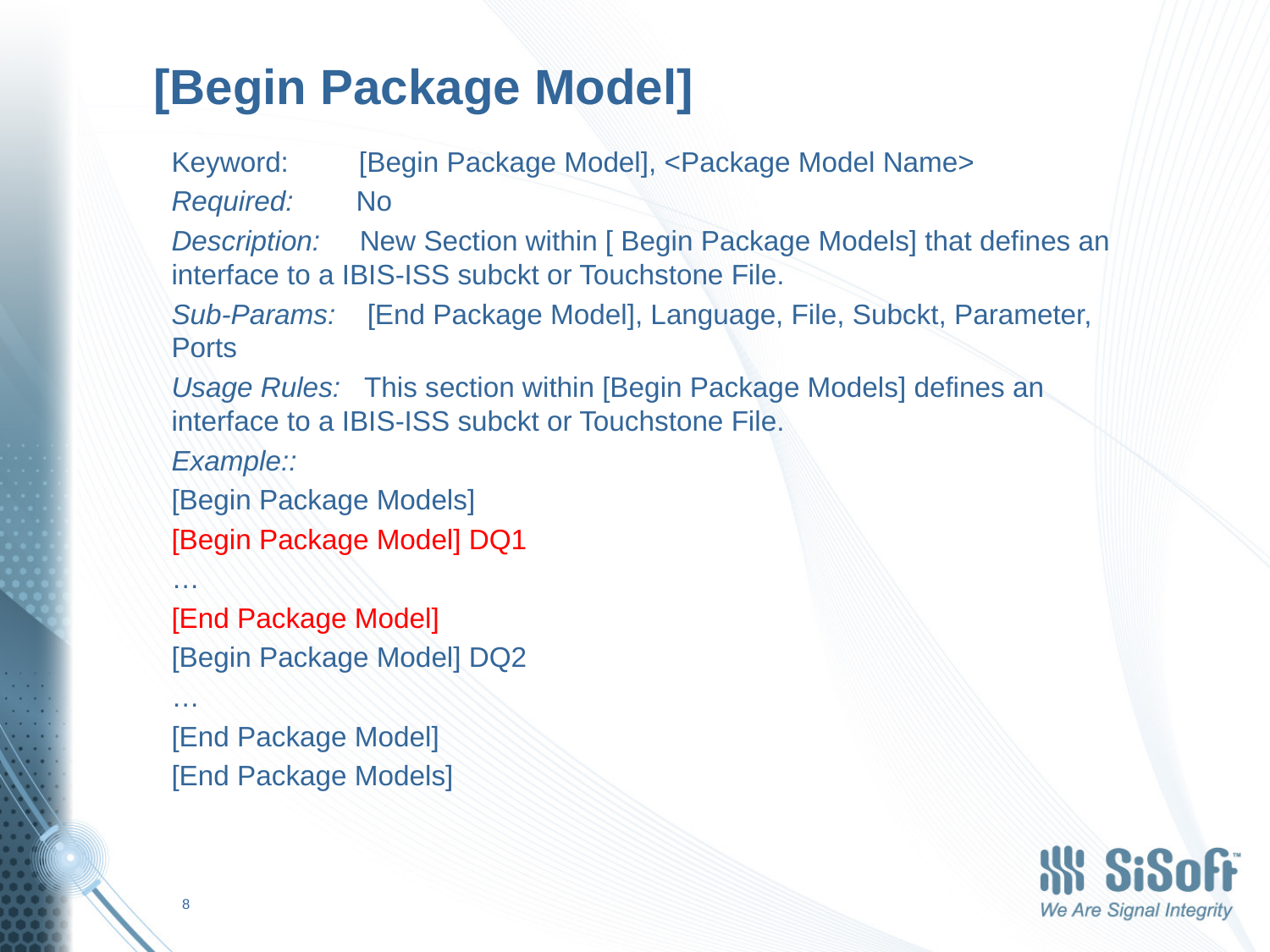

# [Begin Package Model]
Keyword:         [Begin Package Model], <Package Model Name>
Required:        No
Description:     New Section within [ Begin Package Models] that defines an interface to a IBIS-ISS subckt or Touchstone File.
Sub-Params:    [End Package Model], Language, File, Subckt, Parameter, Ports
Usage Rules:   This section within [Begin Package Models] defines an interface to a IBIS-ISS subckt or Touchstone File.
Example::
[Begin Package Models]
[Begin Package Model] DQ1
…
[End Package Model]
[Begin Package Model] DQ2
…
[End Package Model]
[End Package Models]

8